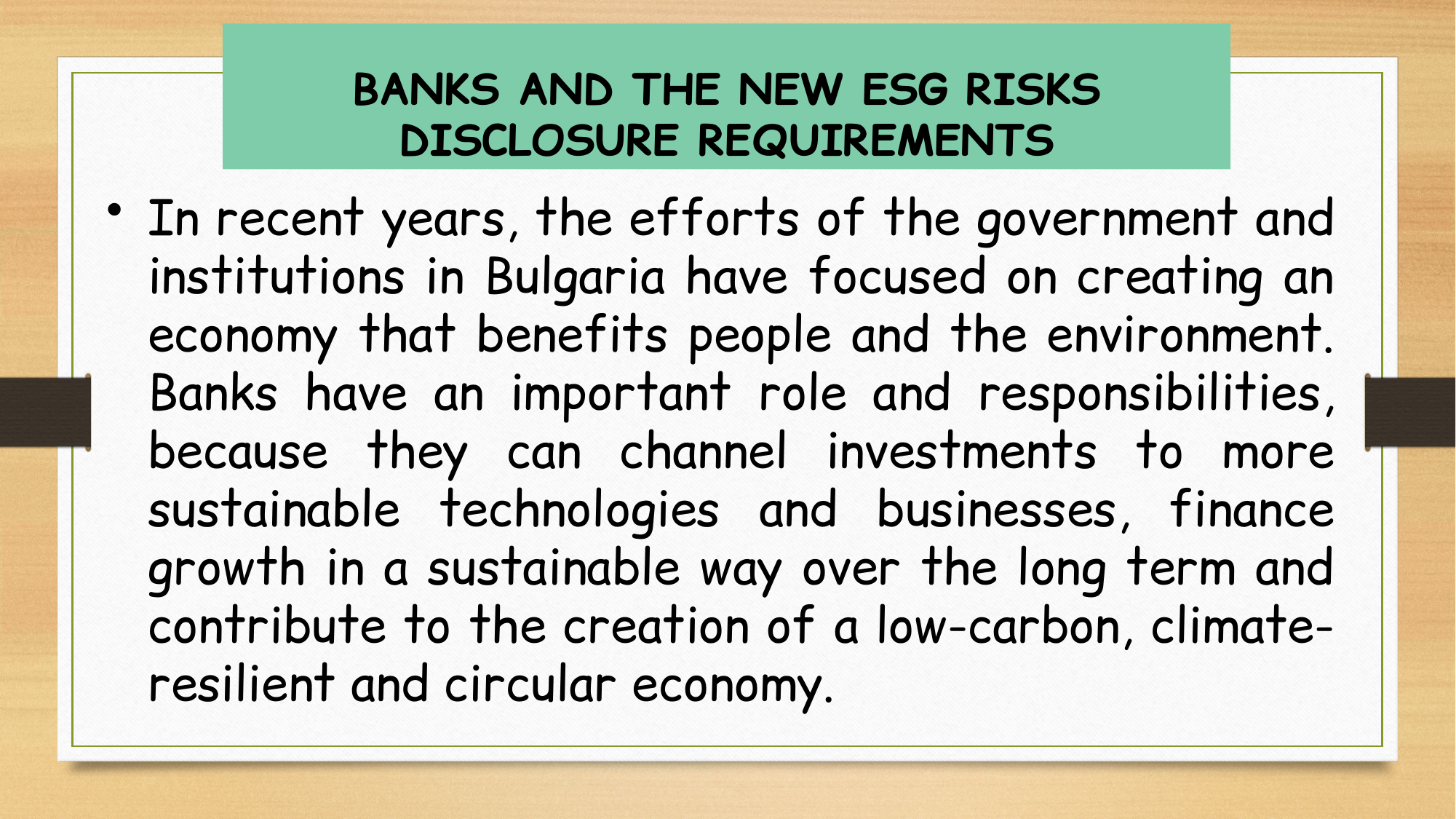

BANKS AND THE NEW ESG RISKS DISCLOSURE REQUIREMENTS

In recent years, the efforts of the government and institutions in Bulgaria have focused on creating an economy that benefits people and the environment. Banks have an important role and responsibilities, because they can channel investments to more sustainable technologies and businesses, finance growth in a sustainable way over the long term and contribute to the creation of a low-carbon, climate-resilient and circular economy.